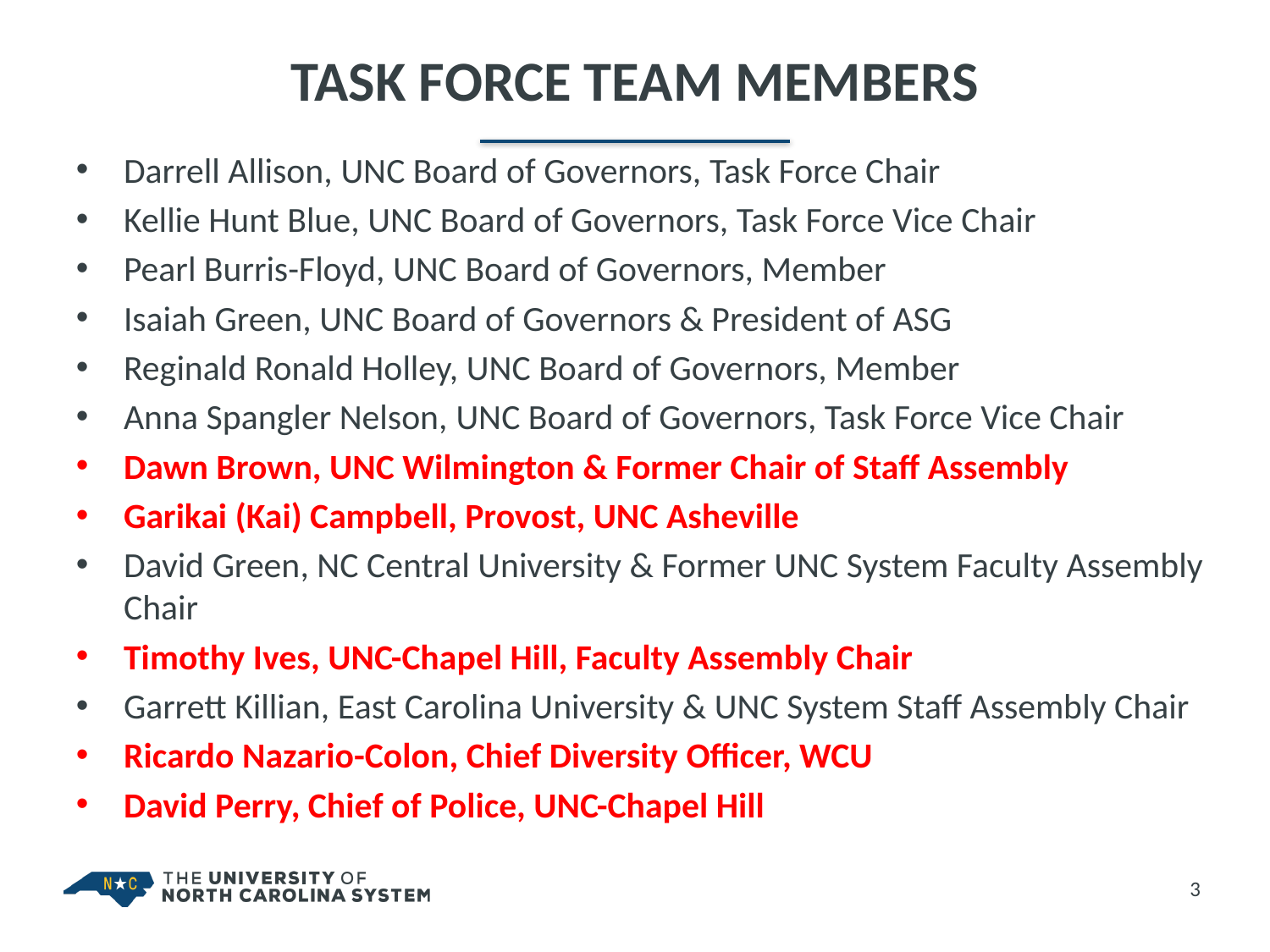

# TASK FORCE TEAM MEMBERS
Darrell Allison, UNC Board of Governors, Task Force Chair
Kellie Hunt Blue, UNC Board of Governors, Task Force Vice Chair
Pearl Burris-Floyd, UNC Board of Governors, Member
Isaiah Green, UNC Board of Governors & President of ASG
Reginald Ronald Holley, UNC Board of Governors, Member
Anna Spangler Nelson, UNC Board of Governors, Task Force Vice Chair
Dawn Brown, UNC Wilmington & Former Chair of Staff Assembly
Garikai (Kai) Campbell, Provost, UNC Asheville
David Green, NC Central University & Former UNC System Faculty Assembly Chair
Timothy Ives, UNC-Chapel Hill, Faculty Assembly Chair
Garrett Killian, East Carolina University & UNC System Staff Assembly Chair
Ricardo Nazario-Colon, Chief Diversity Officer, WCU
David Perry, Chief of Police, UNC-Chapel Hill

3